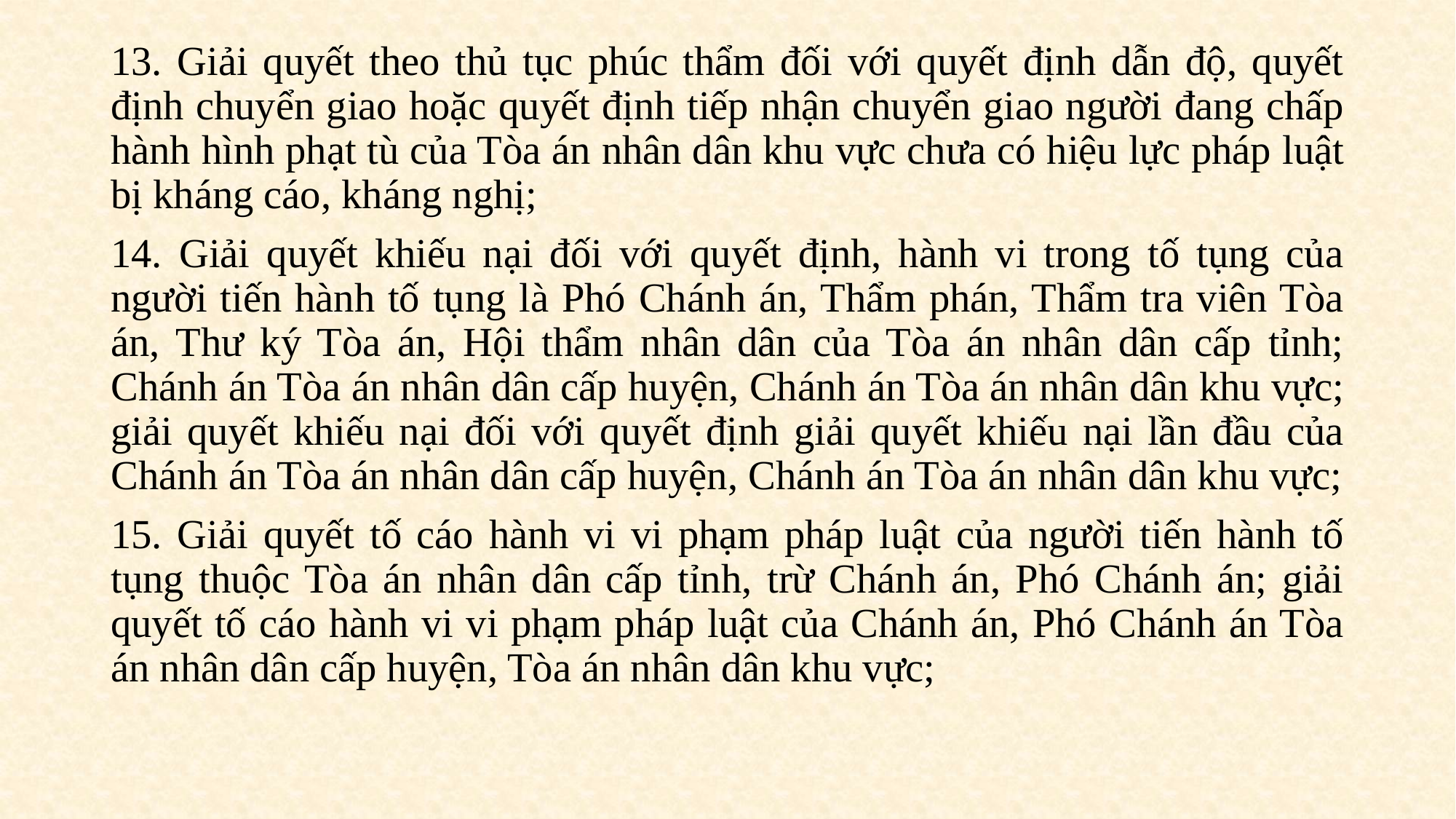

13. Giải quyết theo thủ tục phúc thẩm đối với quyết định dẫn độ, quyết định chuyển giao hoặc quyết định tiếp nhận chuyển giao người đang chấp hành hình phạt tù của Tòa án nhân dân khu vực chưa có hiệu lực pháp luật bị kháng cáo, kháng nghị;
14. Giải quyết khiếu nại đối với quyết định, hành vi trong tố tụng của người tiến hành tố tụng là Phó Chánh án, Thẩm phán, Thẩm tra viên Tòa án, Thư ký Tòa án, Hội thẩm nhân dân của Tòa án nhân dân cấp tỉnh; Chánh án Tòa án nhân dân cấp huyện, Chánh án Tòa án nhân dân khu vực; giải quyết khiếu nại đối với quyết định giải quyết khiếu nại lần đầu của Chánh án Tòa án nhân dân cấp huyện, Chánh án Tòa án nhân dân khu vực;
15. Giải quyết tố cáo hành vi vi phạm pháp luật của người tiến hành tố tụng thuộc Tòa án nhân dân cấp tỉnh, trừ Chánh án, Phó Chánh án; giải quyết tố cáo hành vi vi phạm pháp luật của Chánh án, Phó Chánh án Tòa án nhân dân cấp huyện, Tòa án nhân dân khu vực;